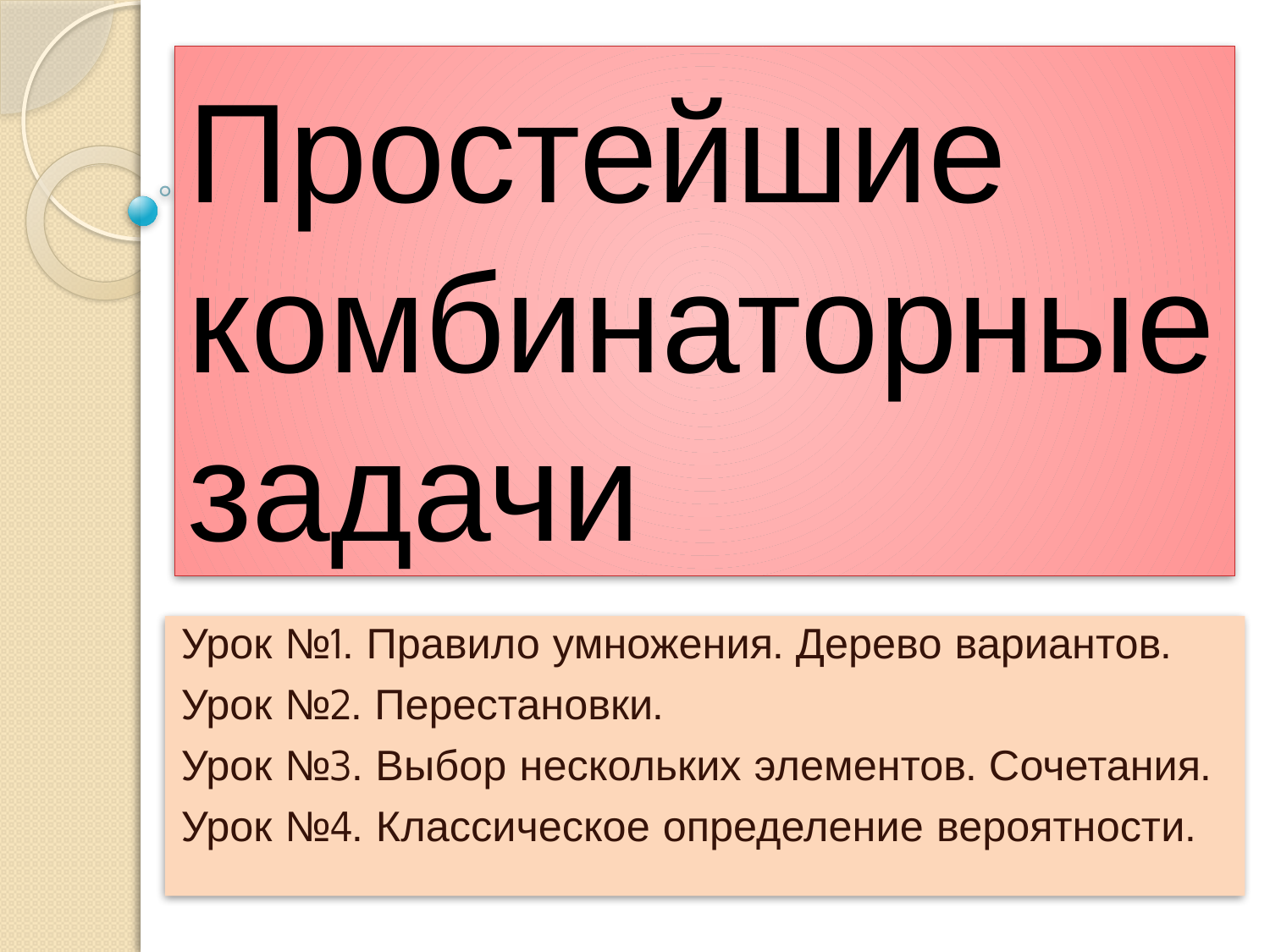

# Простейшие комбинаторные задачи
Урок №1. Правило умножения. Дерево вариантов.
Урок №2. Перестановки.
Урок №3. Выбор нескольких элементов. Сочетания.
Урок №4. Классическое определение вероятности.